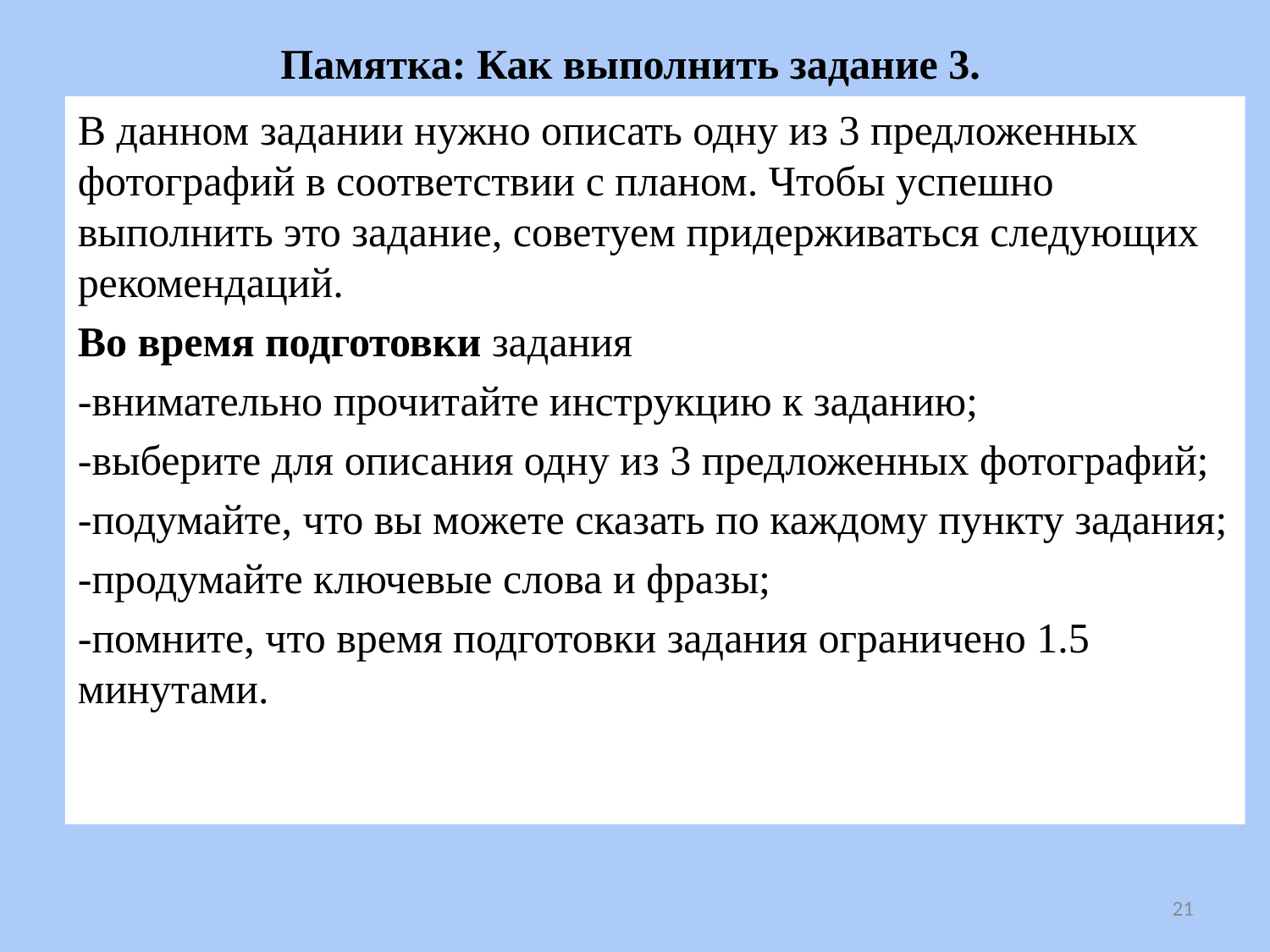

# Памятка: Как выполнить задание 3.
В данном задании нужно описать одну из 3 предложенных фотографий в соответствии с планом. Чтобы успешно выполнить это задание, советуем придерживаться следующих рекомендаций.
Во время подготовки задания
-внимательно прочитайте инструкцию к заданию;
-выберите для описания одну из 3 предложенных фотографий;
-подумайте, что вы можете сказать по каждому пункту задания;
-продумайте ключевые слова и фразы;
-помните, что время подготовки задания ограничено 1.5 минутами.
21